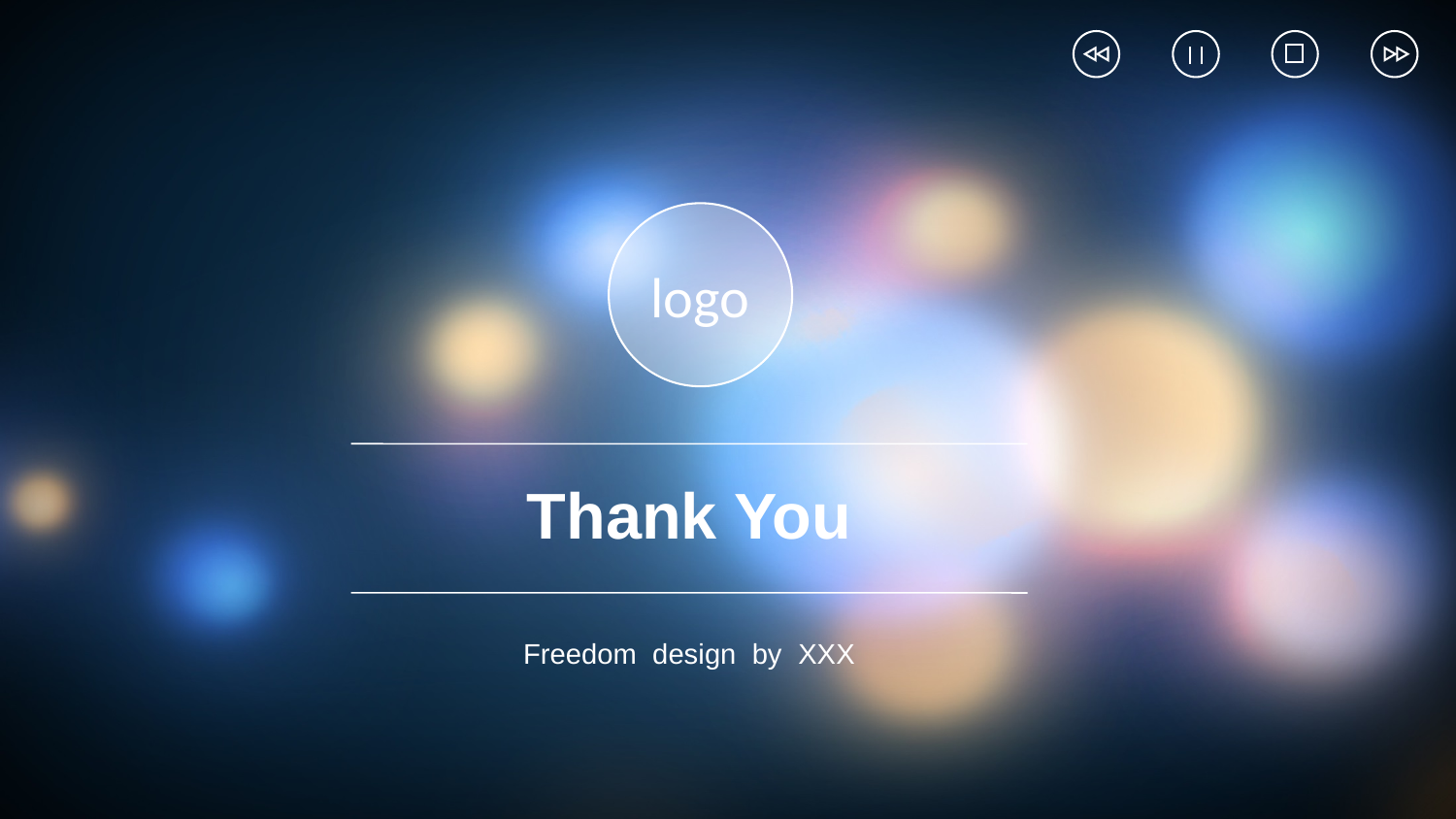

logo

Thank You

Freedom  design  by  XXX